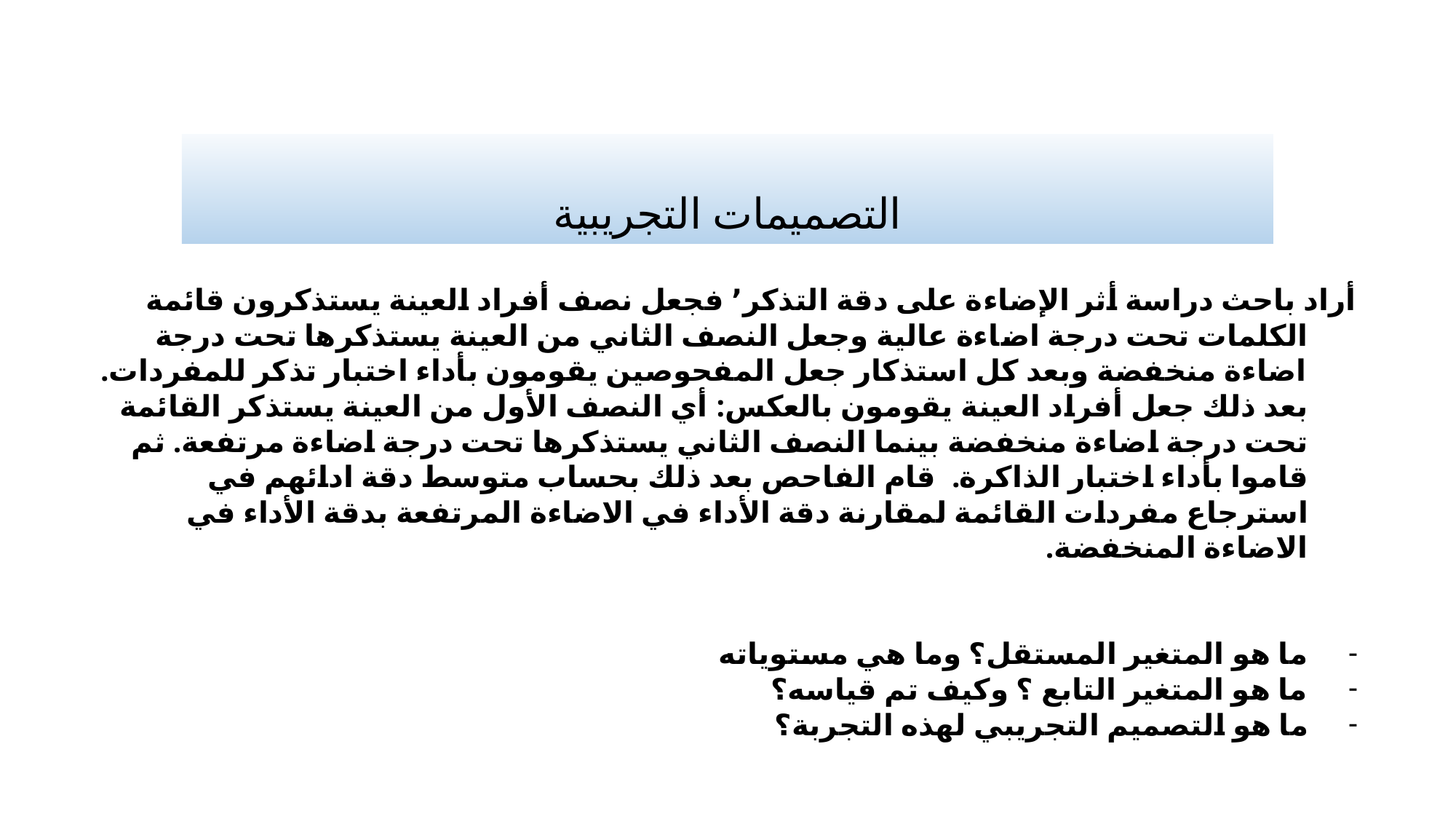

# التصميمات التجريبية
أراد باحث دراسة أثر الإضاءة على دقة التذكر٬ فجعل نصف أفراد العينة يستذكرون قائمة الكلمات تحت درجة اضاءة عالية وجعل النصف الثاني من العينة يستذكرها تحت درجة اضاءة منخفضة وبعد كل استذكار جعل المفحوصين يقومون بأداء اختبار تذكر للمفردات. بعد ذلك جعل أفراد العينة يقومون بالعكس: أي النصف الأول من العينة يستذكر القائمة تحت درجة اضاءة منخفضة بينما النصف الثاني يستذكرها تحت درجة اضاءة مرتفعة. ثم قاموا بأداء اختبار الذاكرة.  قام الفاحص بعد ذلك بحساب متوسط دقة ادائهم في استرجاع مفردات القائمة لمقارنة دقة الأداء في الاضاءة المرتفعة بدقة الأداء في الاضاءة المنخفضة.

ما هو المتغير المستقل؟ وما هي مستوياته
ما هو المتغير التابع ؟ وكيف تم قياسه؟
ما هو التصميم التجريبي لهذه التجربة؟